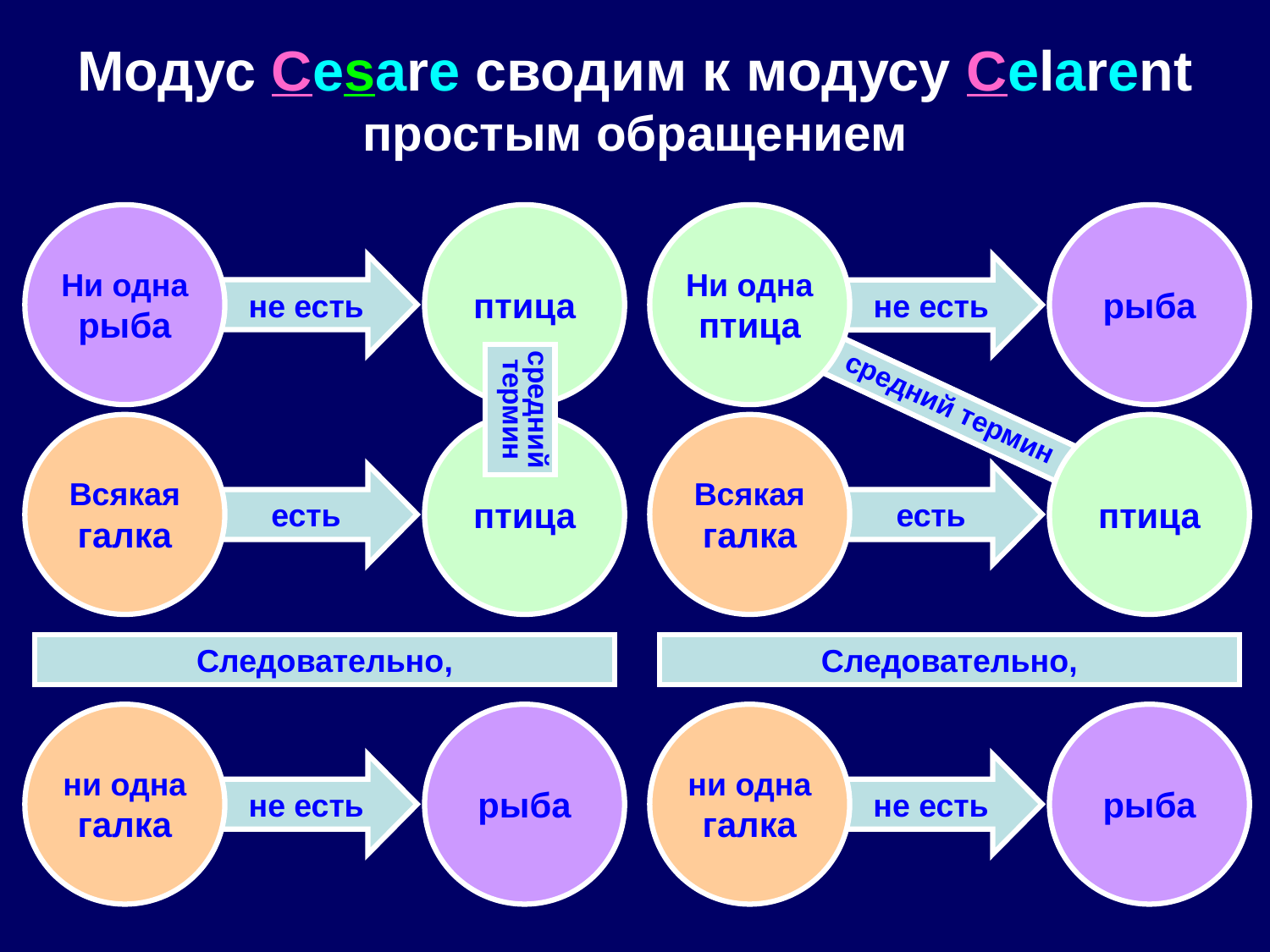

# Модус Cesare сводим к модусу Celarent простым обращением
Ни одна
рыба
птица
Ни одна
птица
рыба
не есть
не есть
средний
термин
 средний термин
не есть
Всякая
галка
птица
Всякая
галка
птица
есть
есть
Следовательно,
Следовательно,
ни одна
галка
рыба
ни одна
галка
рыба
не есть
не есть